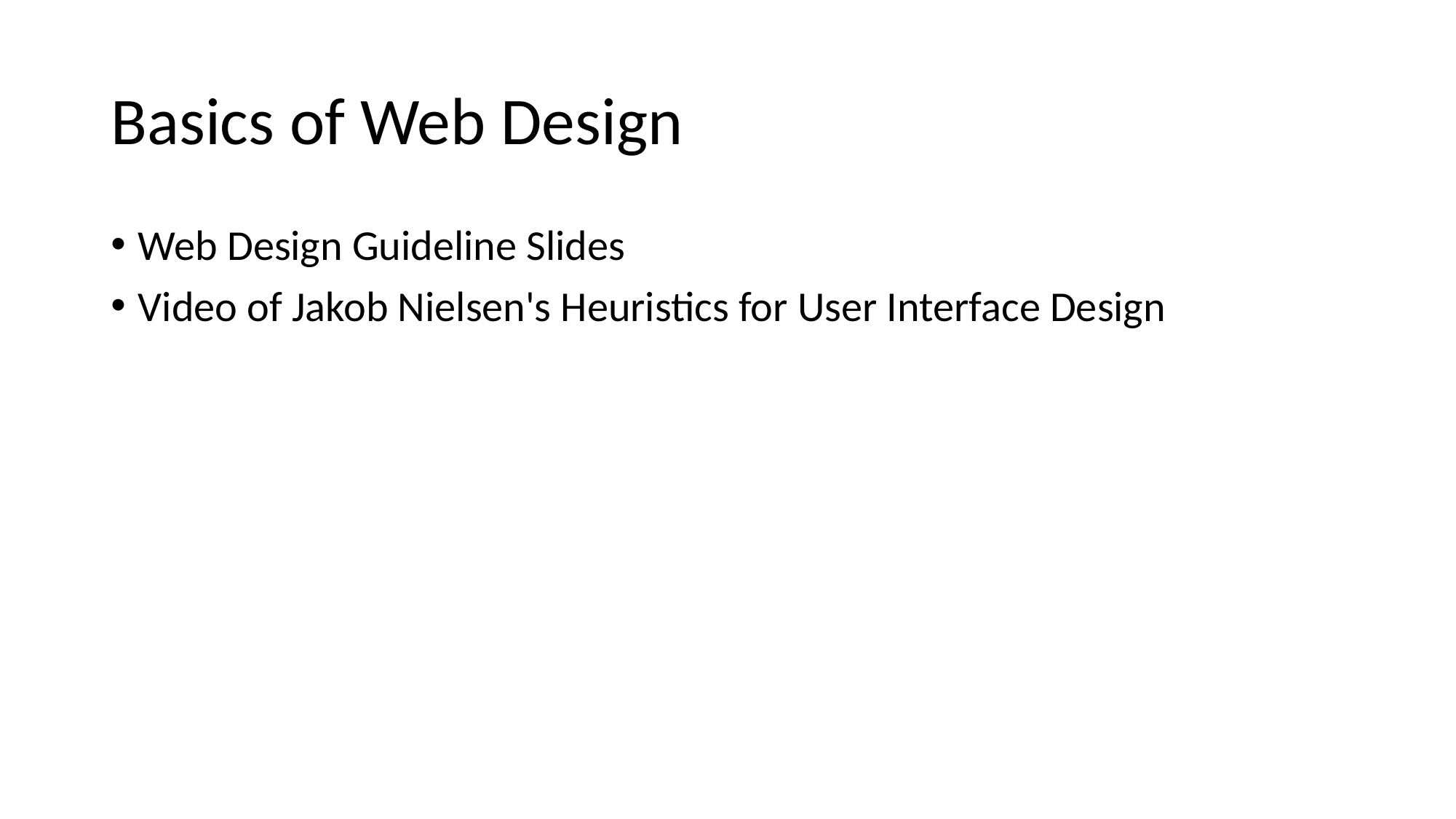

# Basics of Web Design
Web Design Guideline Slides
Video of Jakob Nielsen's Heuristics for User Interface Design